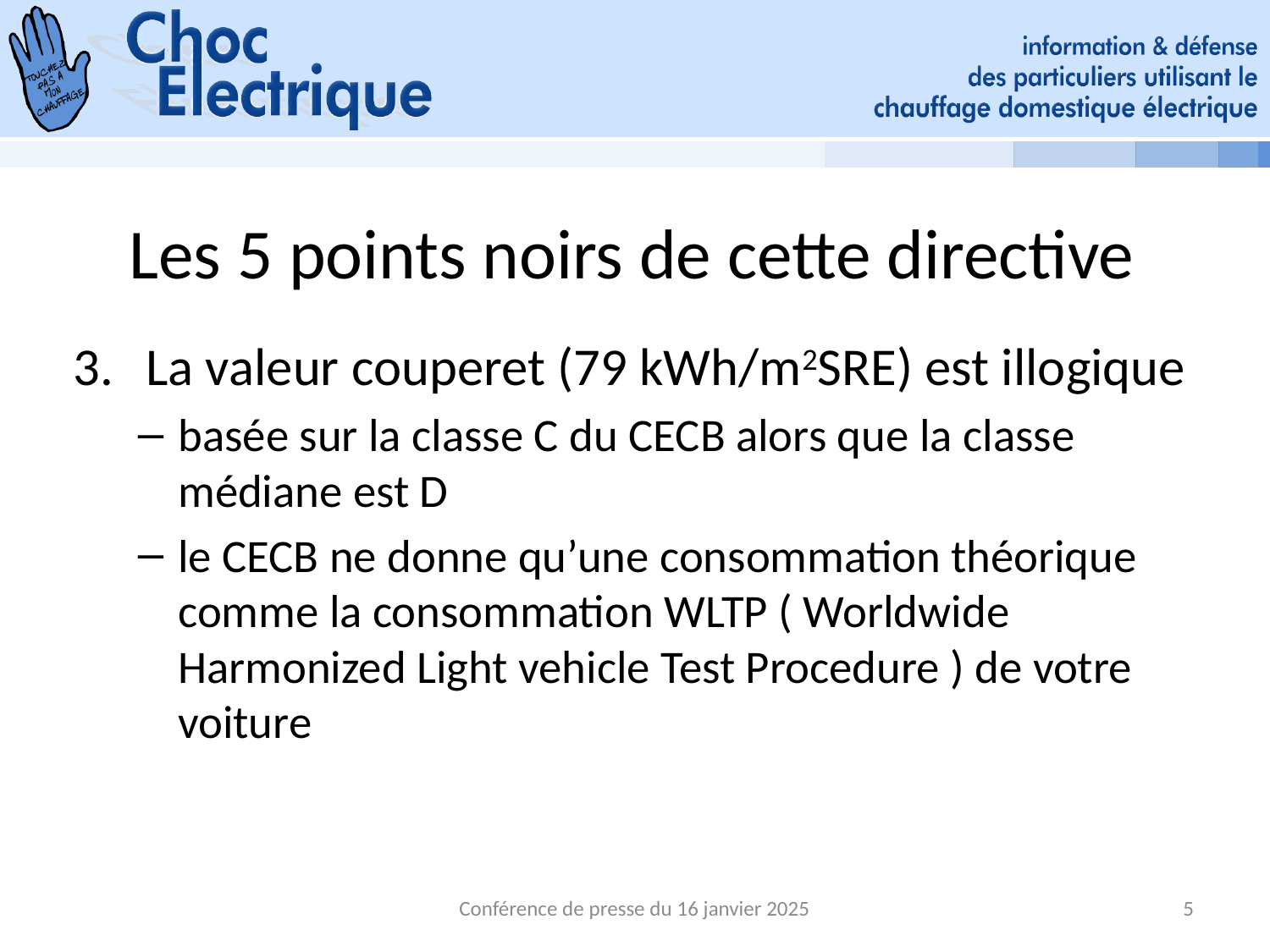

# Les 5 points noirs de cette directive
La valeur couperet (79 kWh/m2SRE) est illogique
basée sur la classe C du CECB alors que la classe médiane est D
le CECB ne donne qu’une consommation théorique comme la consommation WLTP ( Worldwide Harmonized Light vehicle Test Procedure ) de votre voiture

Conférence de presse du 16 janvier 2025
5